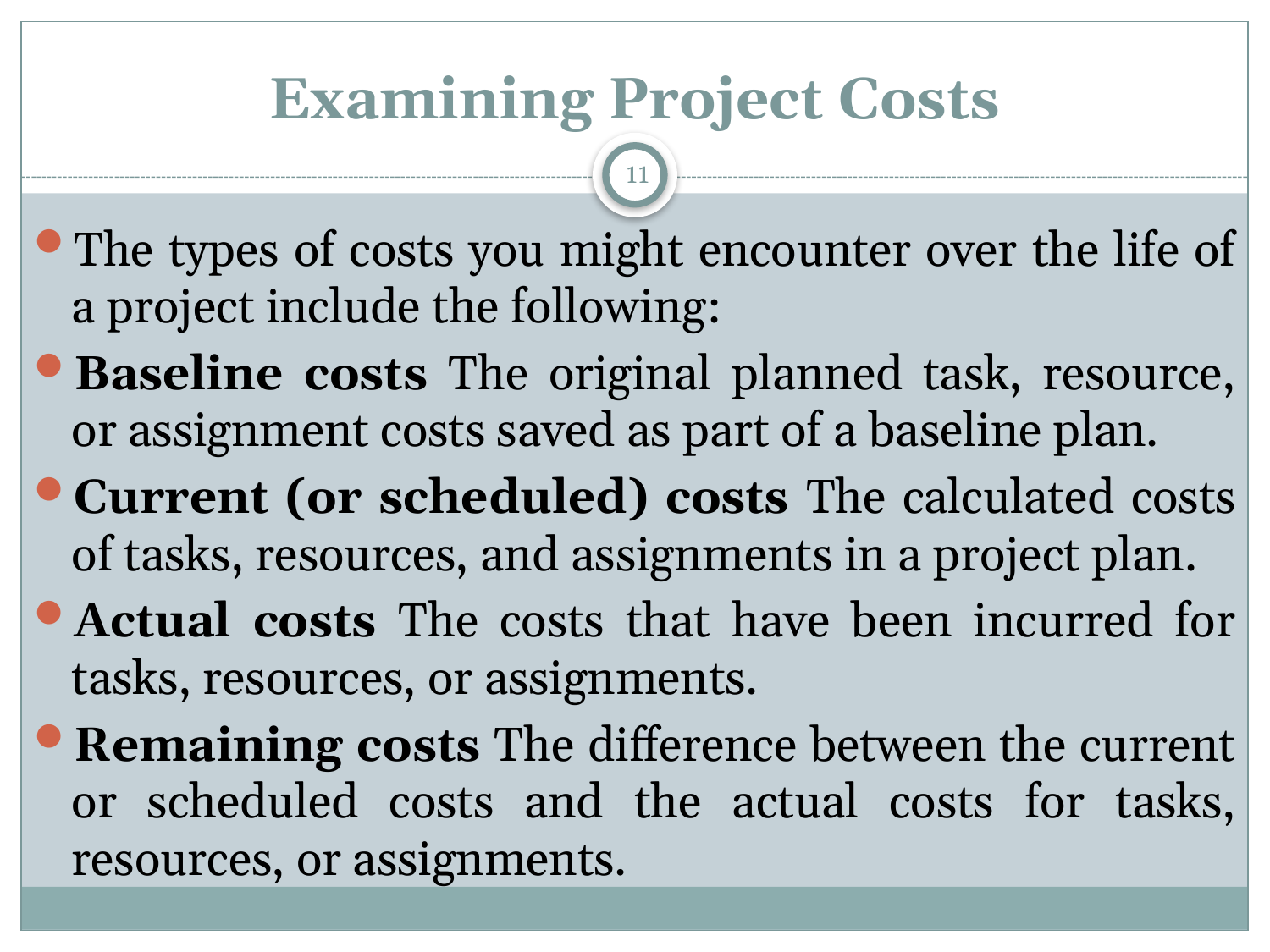

# Examining Project Costs
11
The types of costs you might encounter over the life of a project include the following:
Baseline costs The original planned task, resource, or assignment costs saved as part of a baseline plan.
Current (or scheduled) costs The calculated costs of tasks, resources, and assignments in a project plan.
Actual costs The costs that have been incurred for tasks, resources, or assignments.
Remaining costs The difference between the current or scheduled costs and the actual costs for tasks, resources, or assignments.